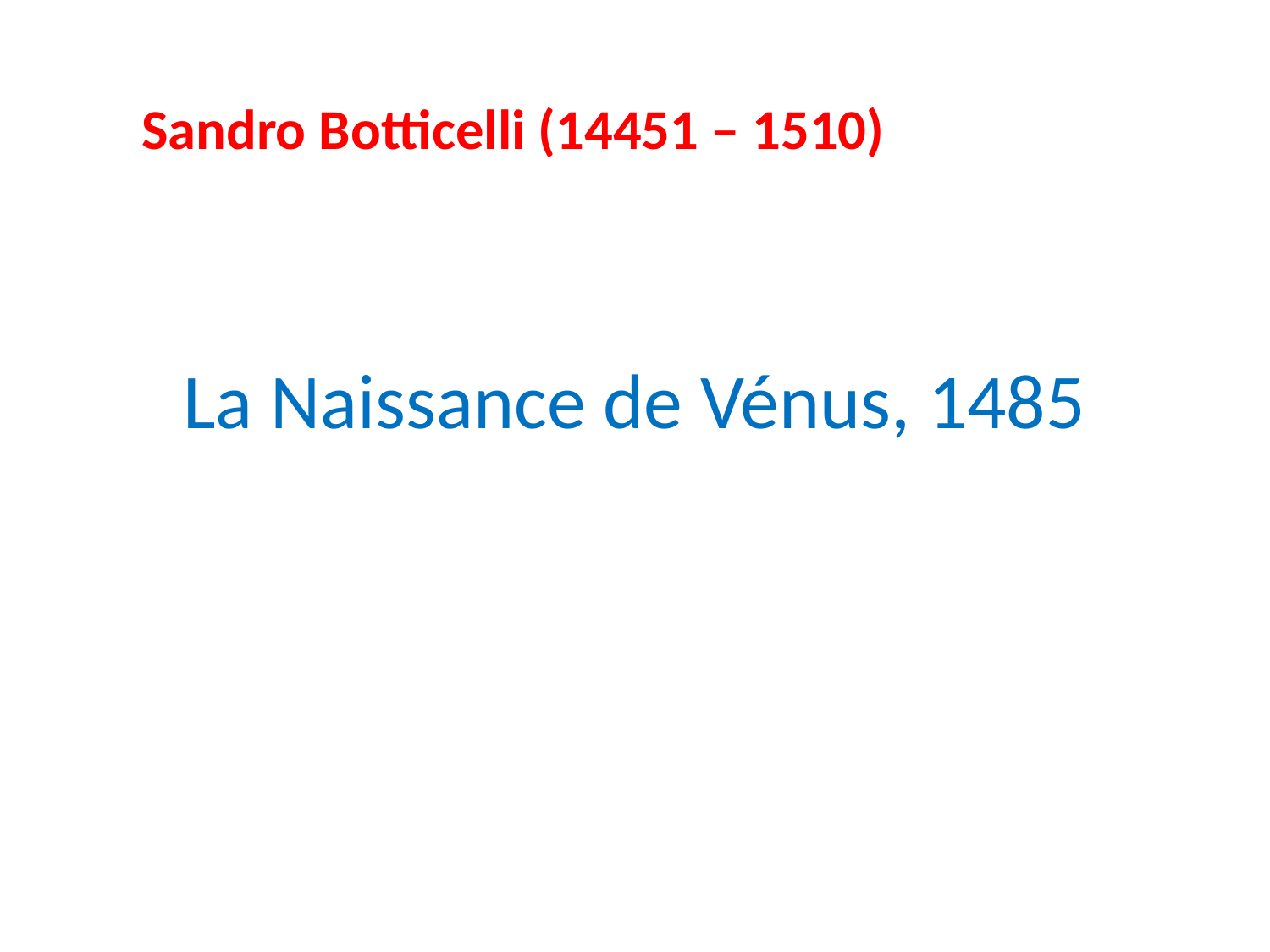

Sandro Botticelli (14451 – 1510)
# La Naissance de Vénus, 1485